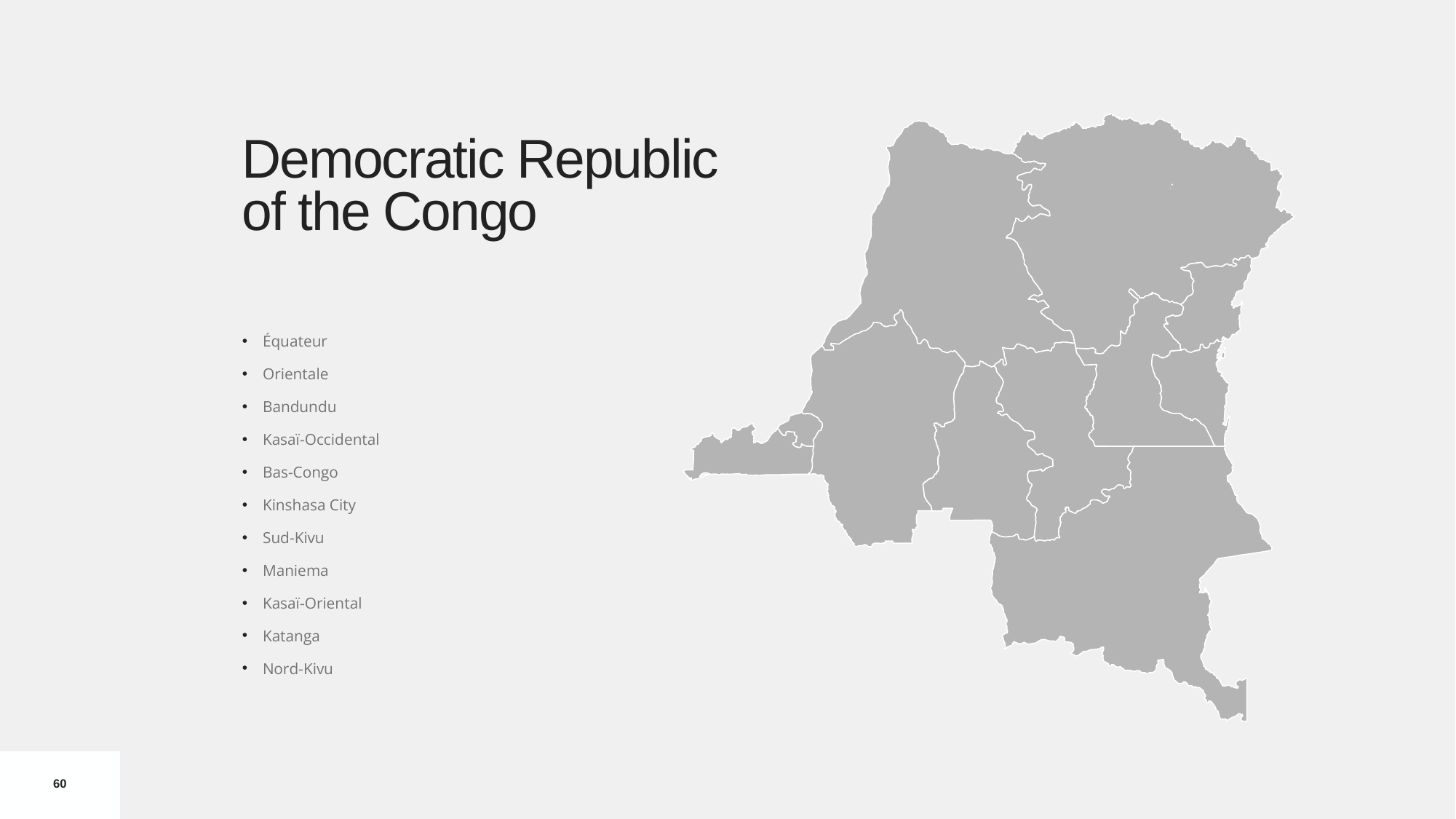

# Democratic Republic of the Congo

Équateur
Orientale
Bandundu
Kasaï-Occidental
Bas-Congo
Kinshasa City
Sud-Kivu
Maniema
Kasaï-Oriental
Katanga
Nord-Kivu